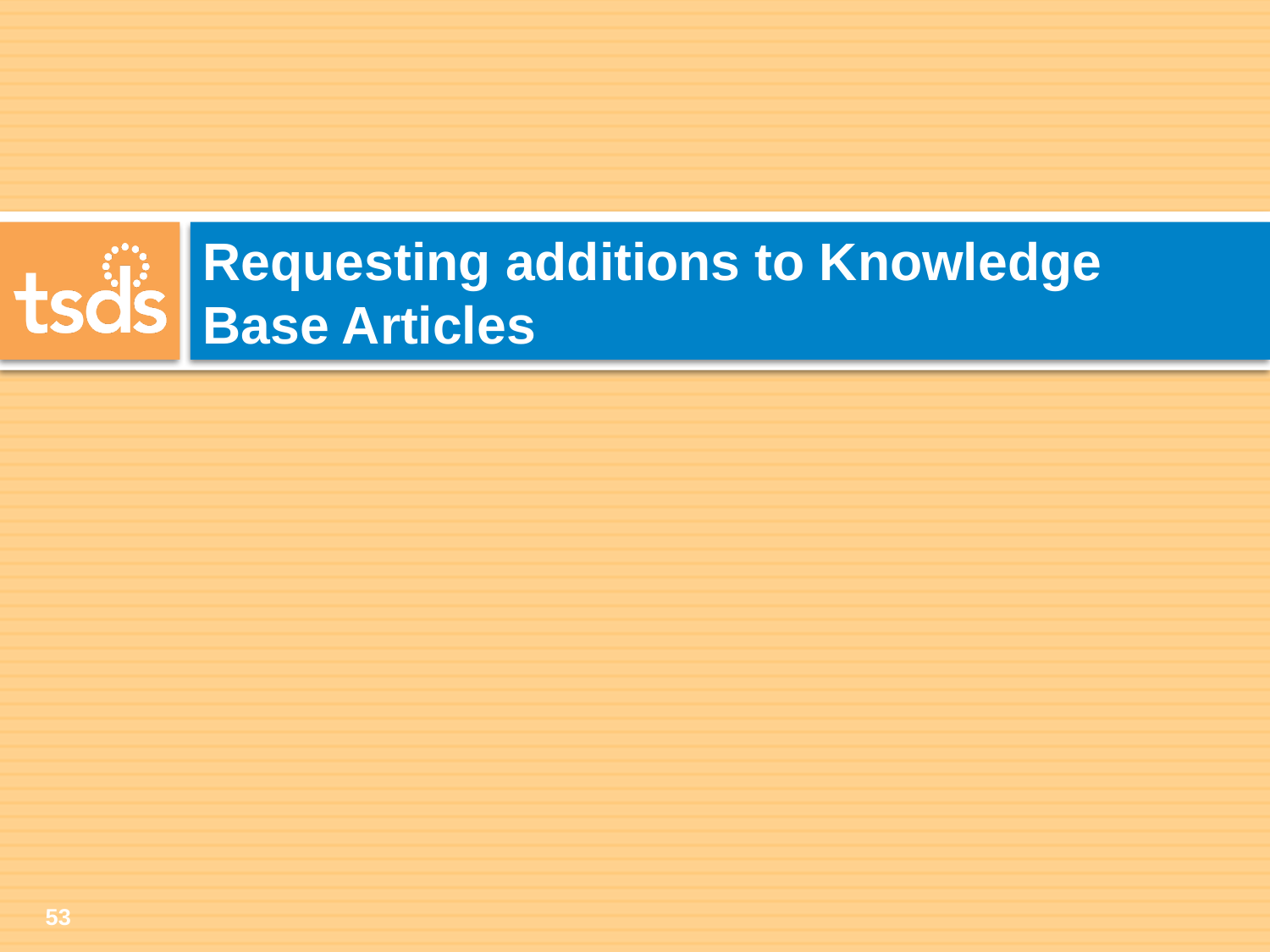

# Requesting additions to Knowledge Base Articles
53